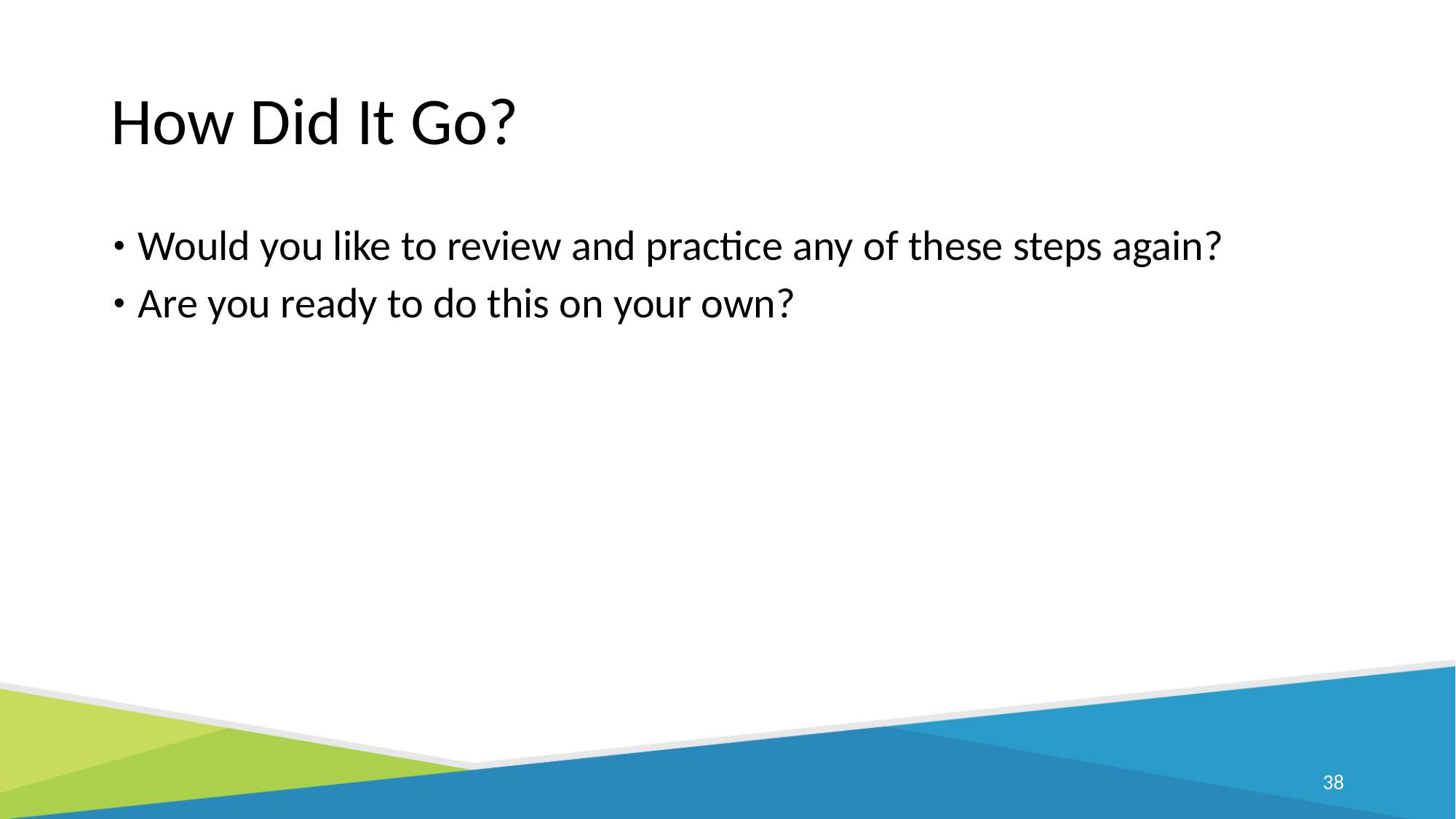

# How Did It Go?
Would you like to review and practice any of these steps again?
Are you ready to do this on your own?

38